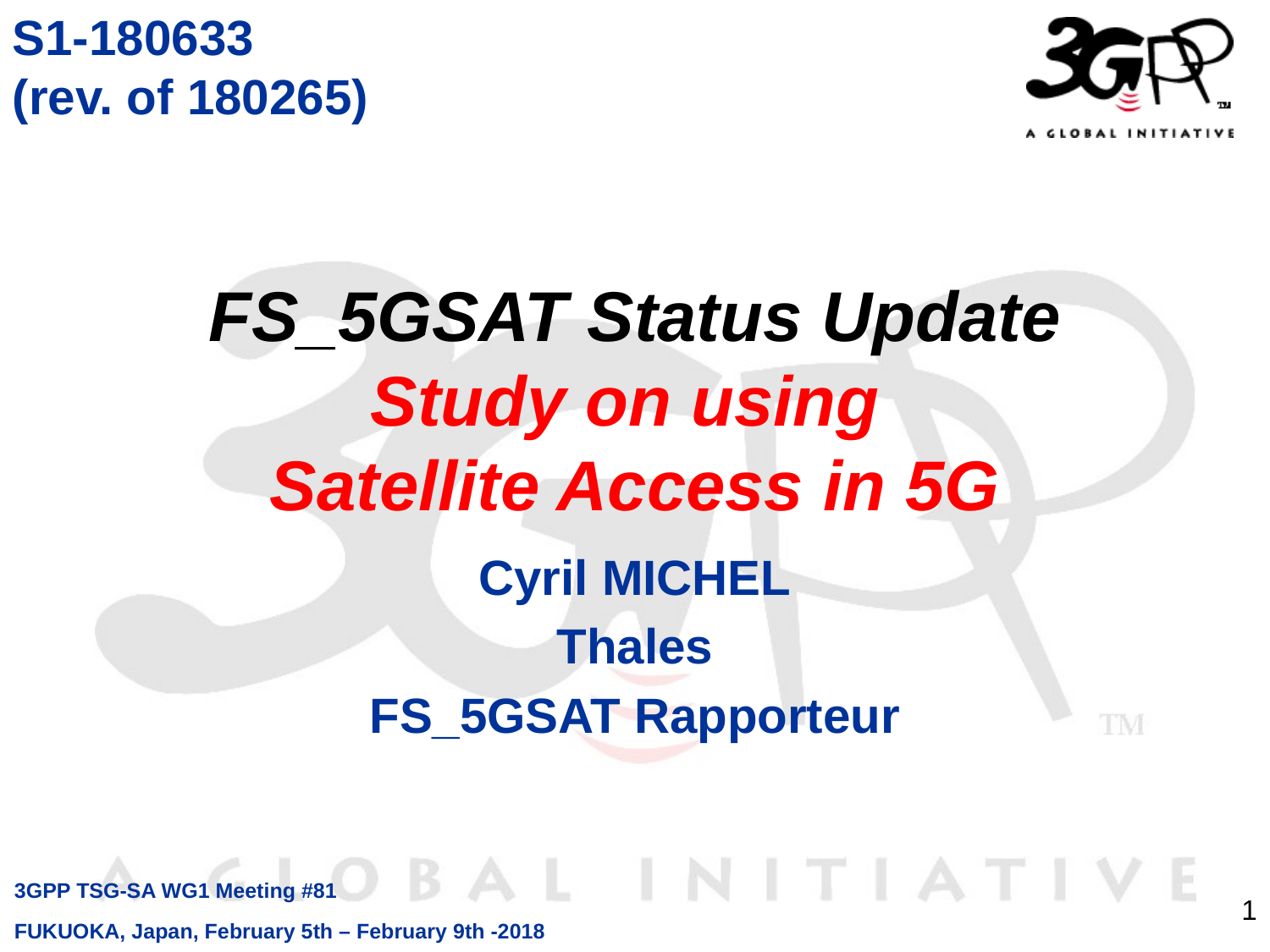

S1-180633
(rev. of 180265)
# FS_5GSAT Status Update Study on using Satellite Access in 5G
Cyril MICHEL
Thales
FS_5GSAT Rapporteur
3GPP TSG-SA WG1 Meeting #81
FUKUOKA, Japan, February 5th – February 9th -2018
1